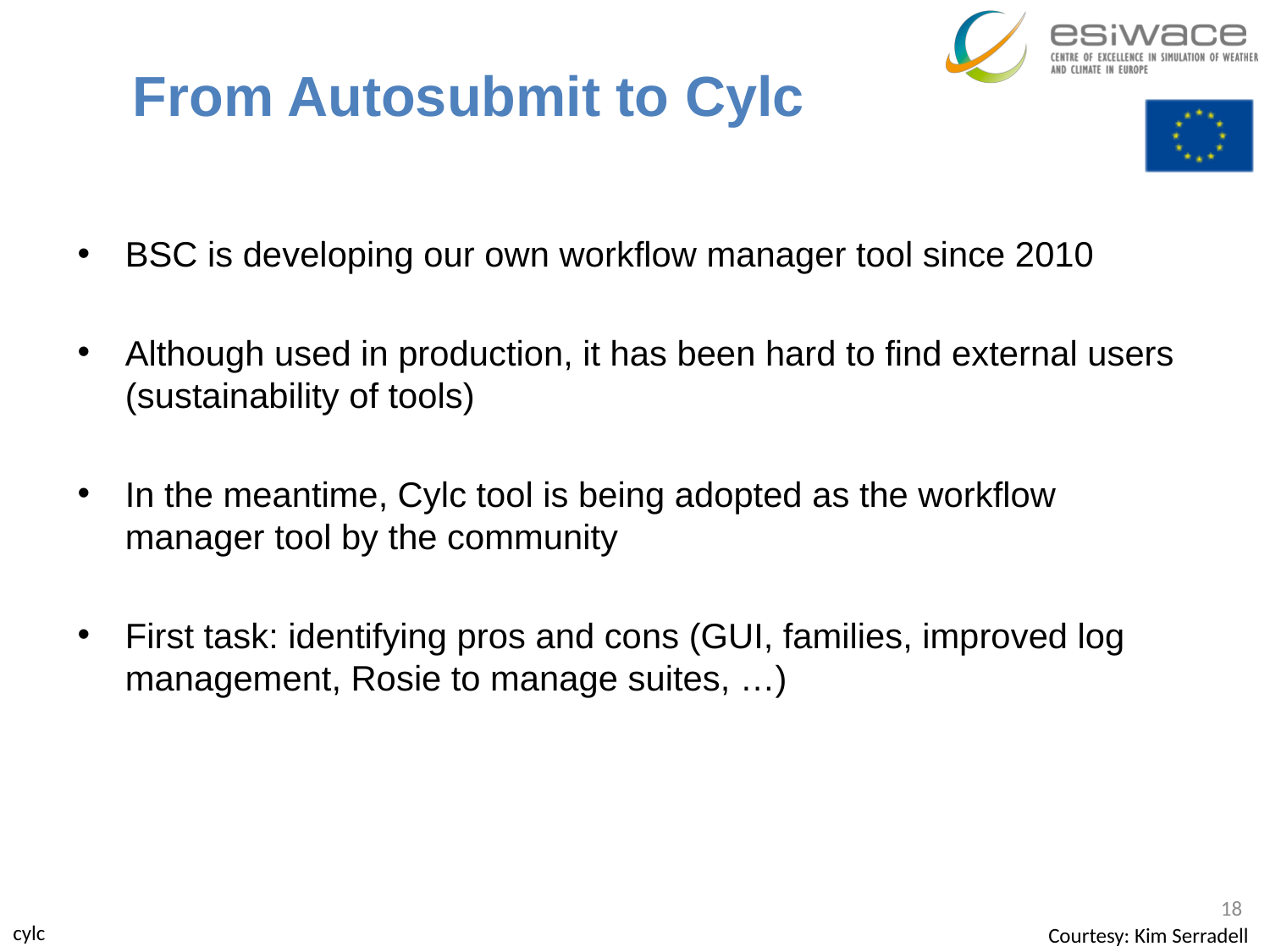

# From Autosubmit to Cylc
BSC is developing our own workflow manager tool since 2010

Although used in production, it has been hard to find external users (sustainability of tools)

In the meantime, Cylc tool is being adopted as the workflow manager tool by the community

First task: identifying pros and cons (GUI, families, improved log management, Rosie to manage suites, …)

18
cylc
Courtesy: Kim Serradell